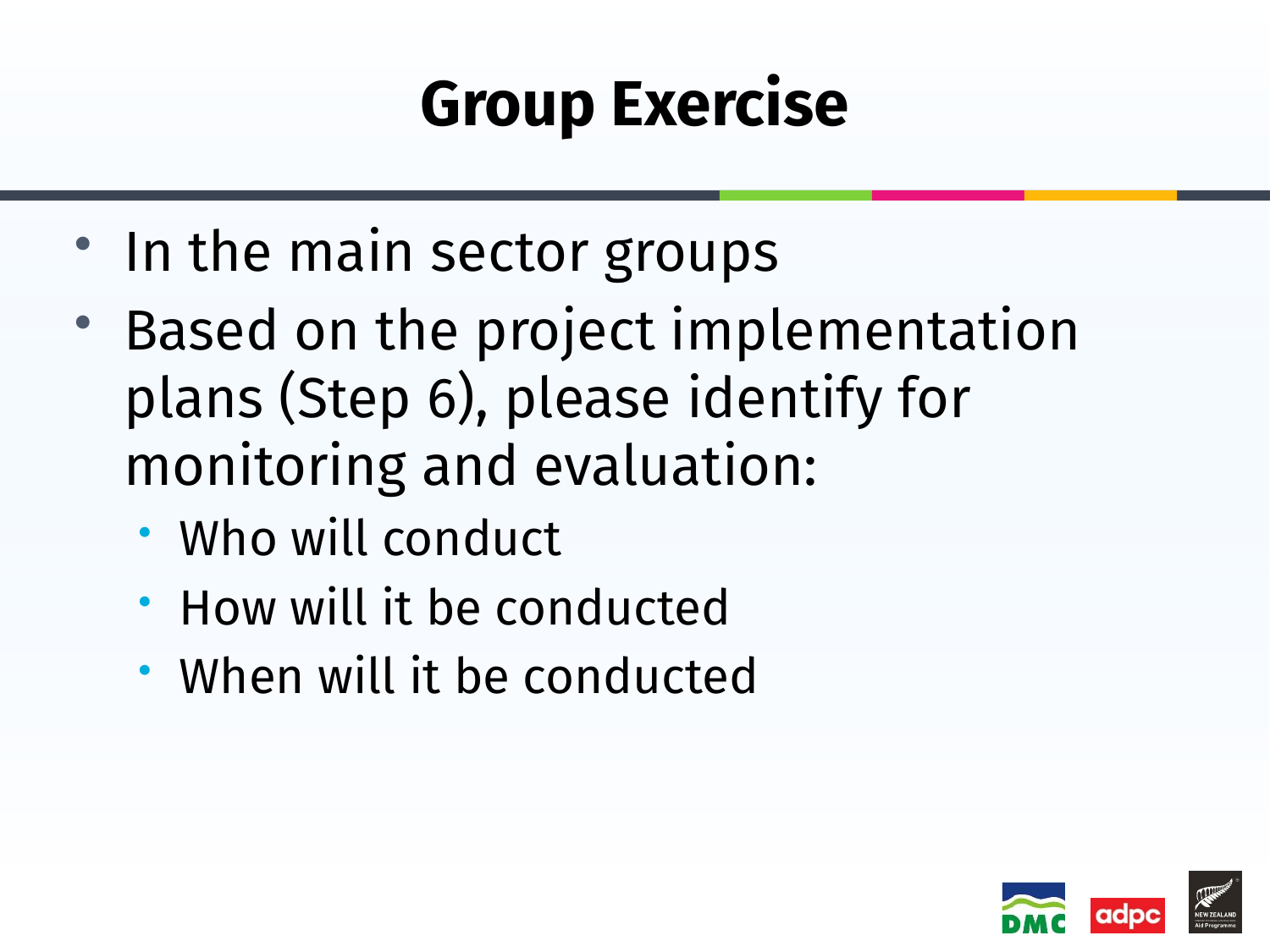

# Group Exercise
In the main sector groups
Based on the project implementation plans (Step 6), please identify for monitoring and evaluation:
Who will conduct
How will it be conducted
When will it be conducted